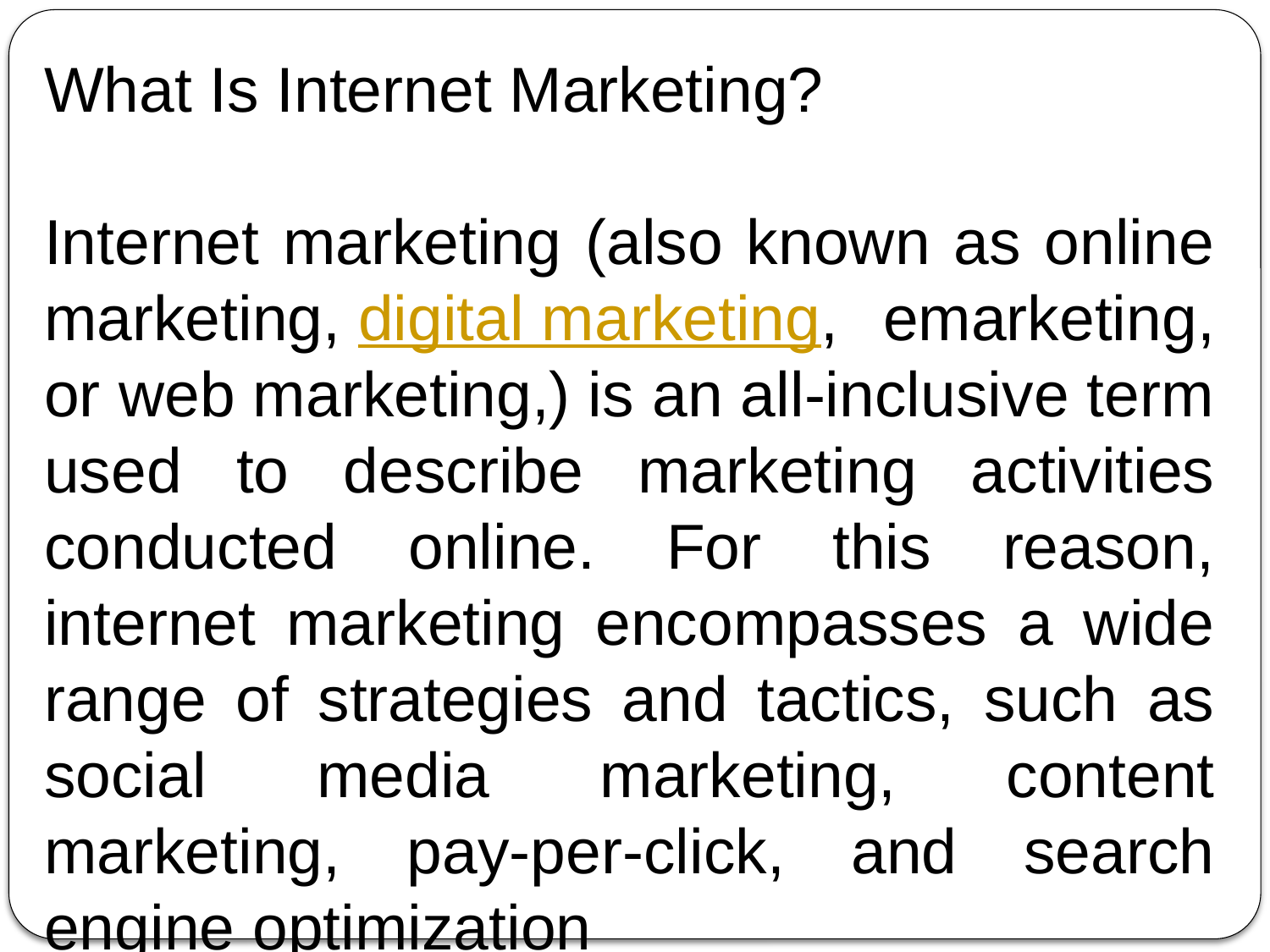

What Is Internet Marketing?

Internet marketing (also known as online marketing, digital marketing, emarketing, or web marketing,) is an all-inclusive term used to describe marketing activities conducted online. For this reason, internet marketing encompasses a wide range of strategies and tactics, such as social media marketing, content marketing, pay-per-click, and search engine optimization